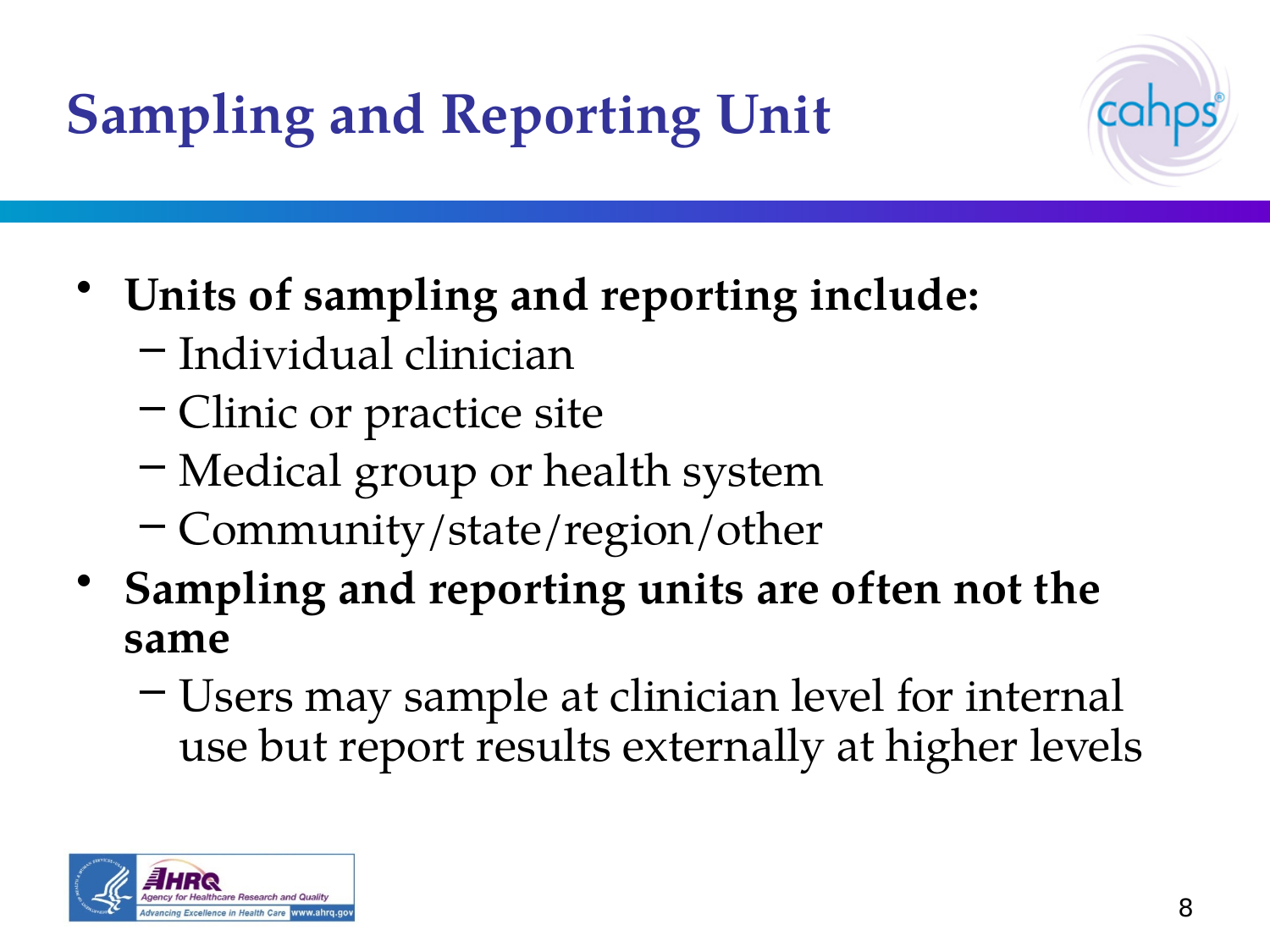

# Sampling and Reporting Unit

Units of sampling and reporting include:
Individual clinician
Clinic or practice site
Medical group or health system
Community/state/region/other
Sampling and reporting units are often not the same
Users may sample at clinician level for internal use but report results externally at higher levels
8